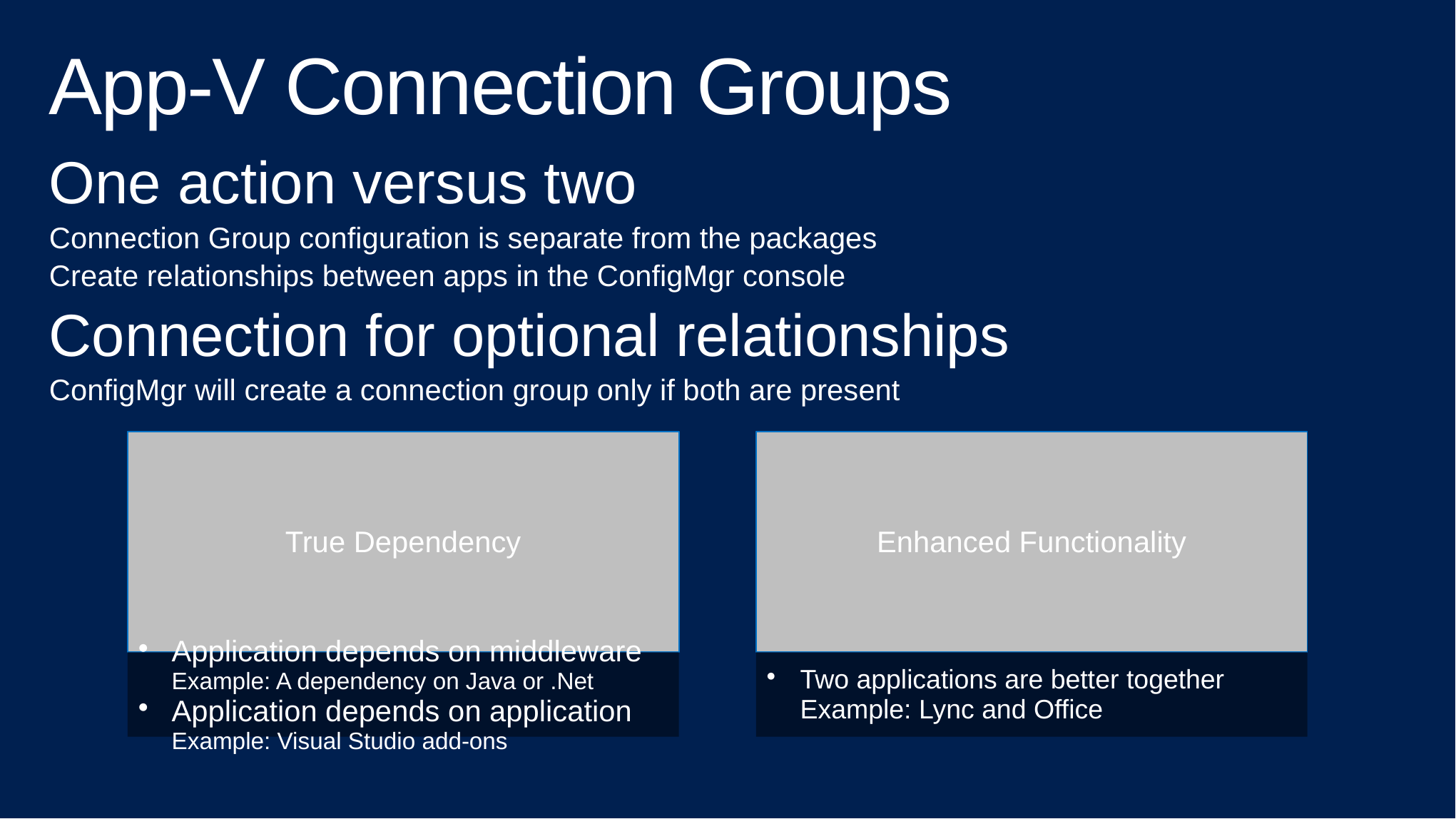

# App-V Connection Groups
One action versus two
Connection Group configuration is separate from the packages
Create relationships between apps in the ConfigMgr console
Connection for optional relationships
ConfigMgr will create a connection group only if both are present

True Dependency
Application depends on middleware
Example: A dependency on Java or .Net
Enhanced Functionality
Two applications are better together
Example: Lync and Office
Application depends on application
Example: Visual Studio add-ons